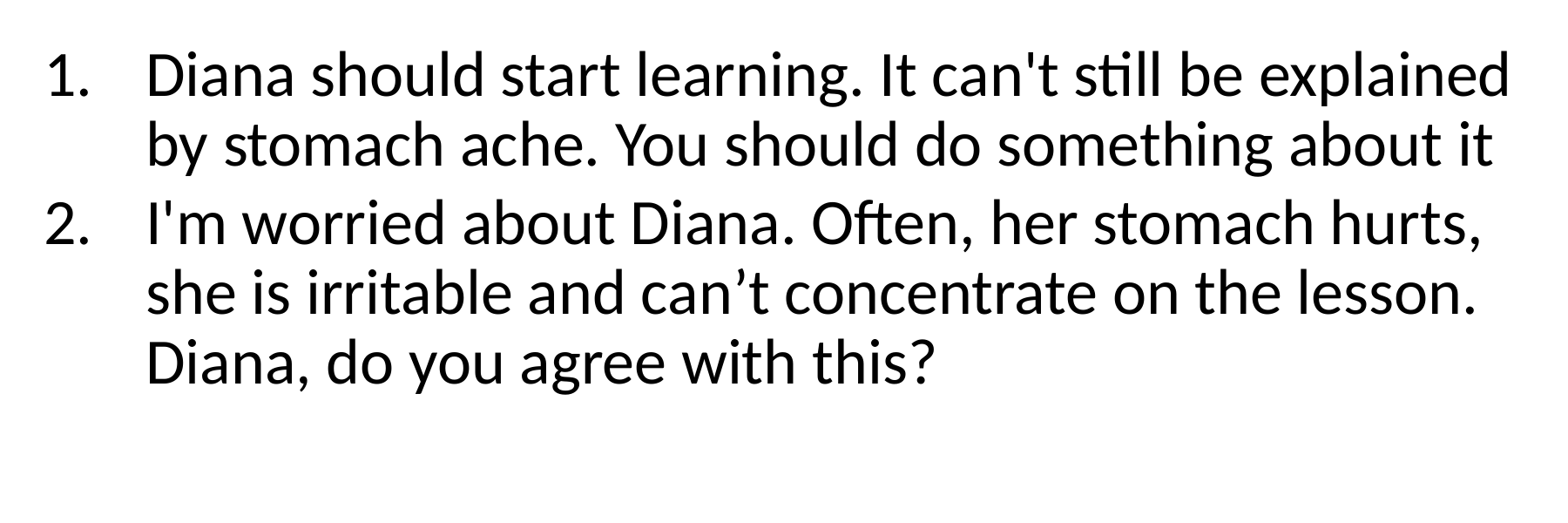

Diana should start learning. It can't still be explained by stomach ache. You should do something about it
I'm worried about Diana. Often, her stomach hurts, she is irritable and can’t concentrate on the lesson. Diana, do you agree with this?